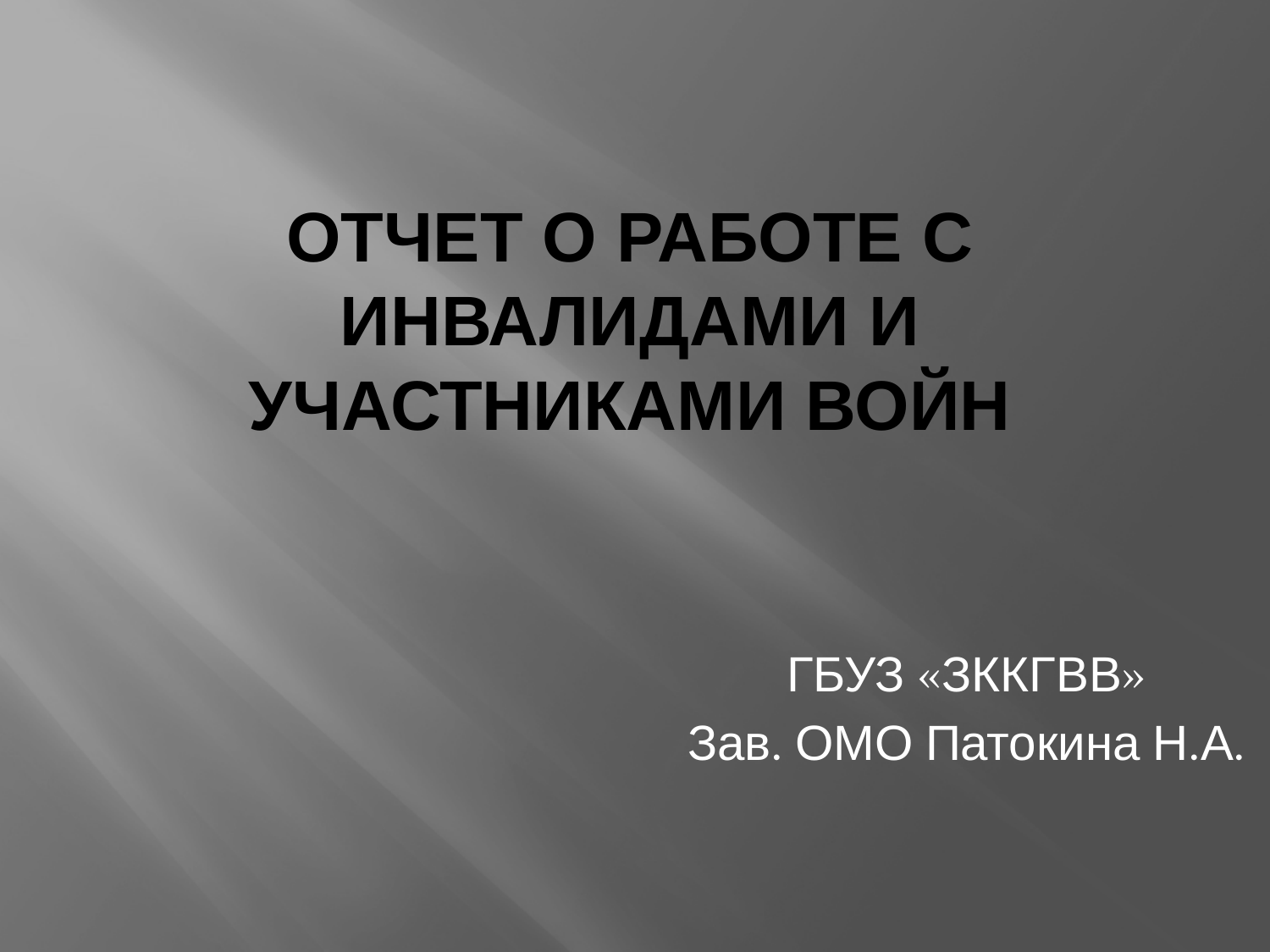

# Отчет о работе с инвалидами и участниками войн
ГБУЗ «ЗККГВВ»
Зав. ОМО Патокина Н.А.